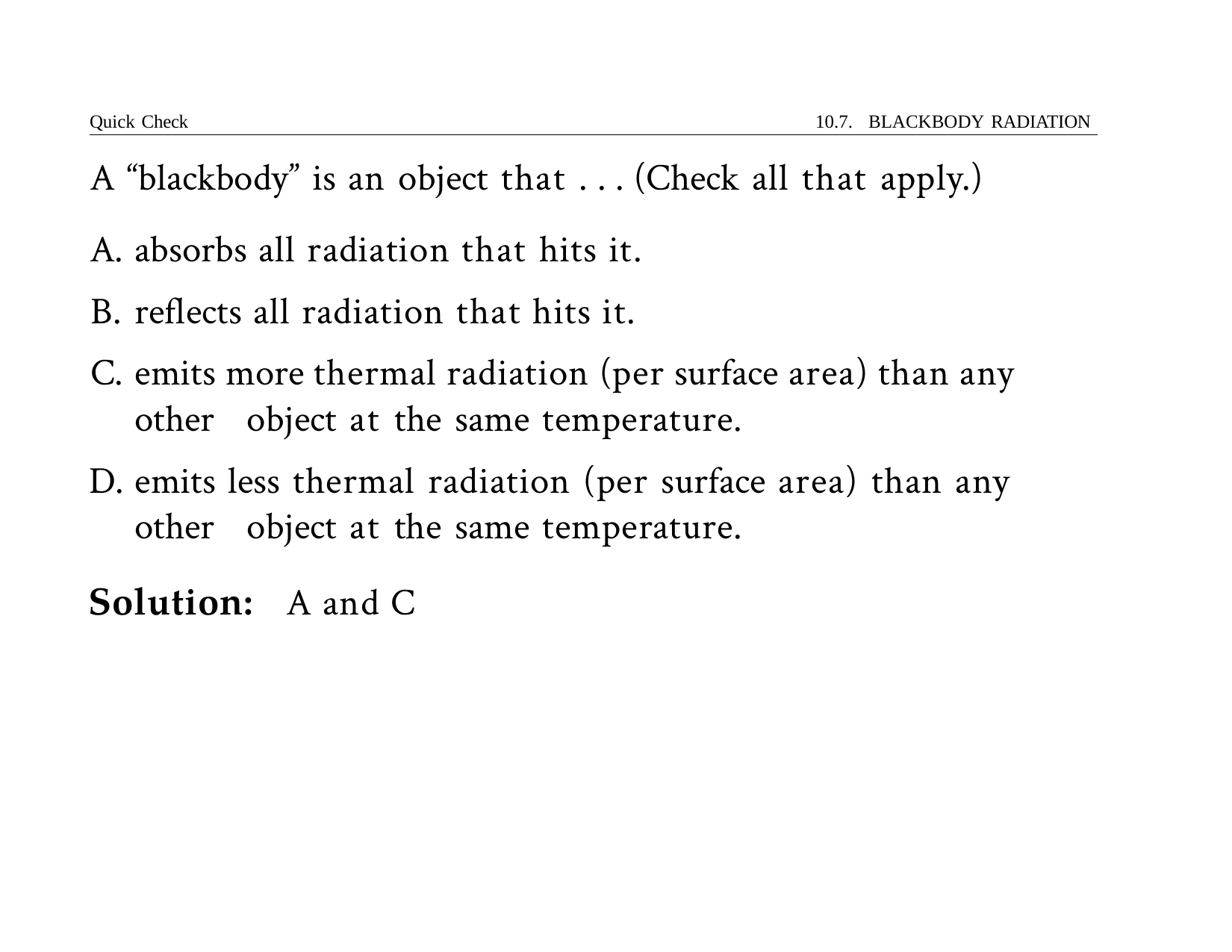

Quick Check	10.7.  BLACKBODY RADIATION

# A “blackbody” is an object that . . . (Check all that apply.)
absorbs all radiation that hits it.
reflects all radiation that hits it.
emits more thermal radiation (per surface area) than any other 	object at the same temperature.
emits less thermal radiation (per surface area) than any other 	object at the same temperature.
Solution:	A and C